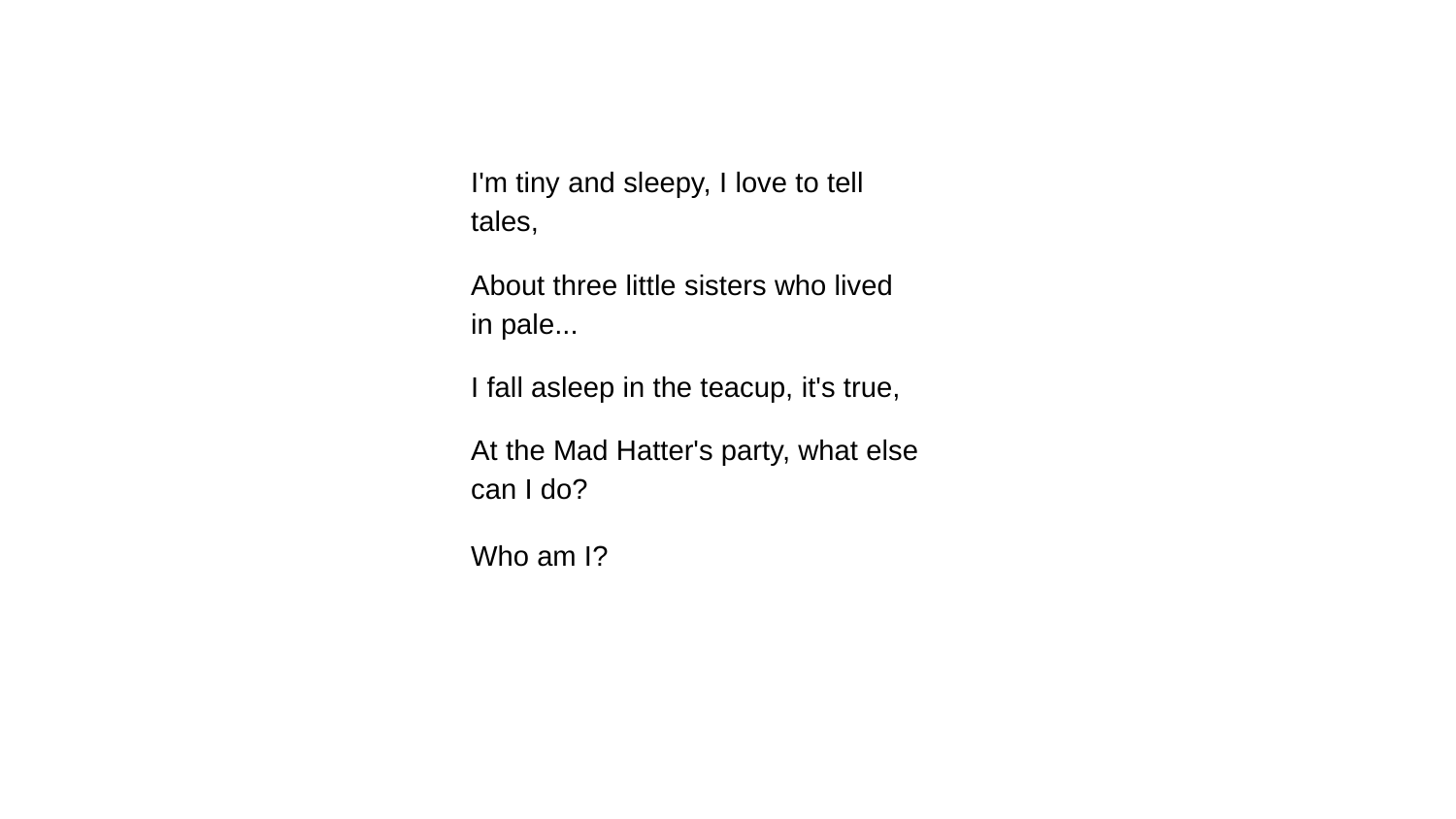

I'm tiny and sleepy, I love to tell tales,
About three little sisters who lived in pale...
I fall asleep in the teacup, it's true,
At the Mad Hatter's party, what else can I do?
Who am I?